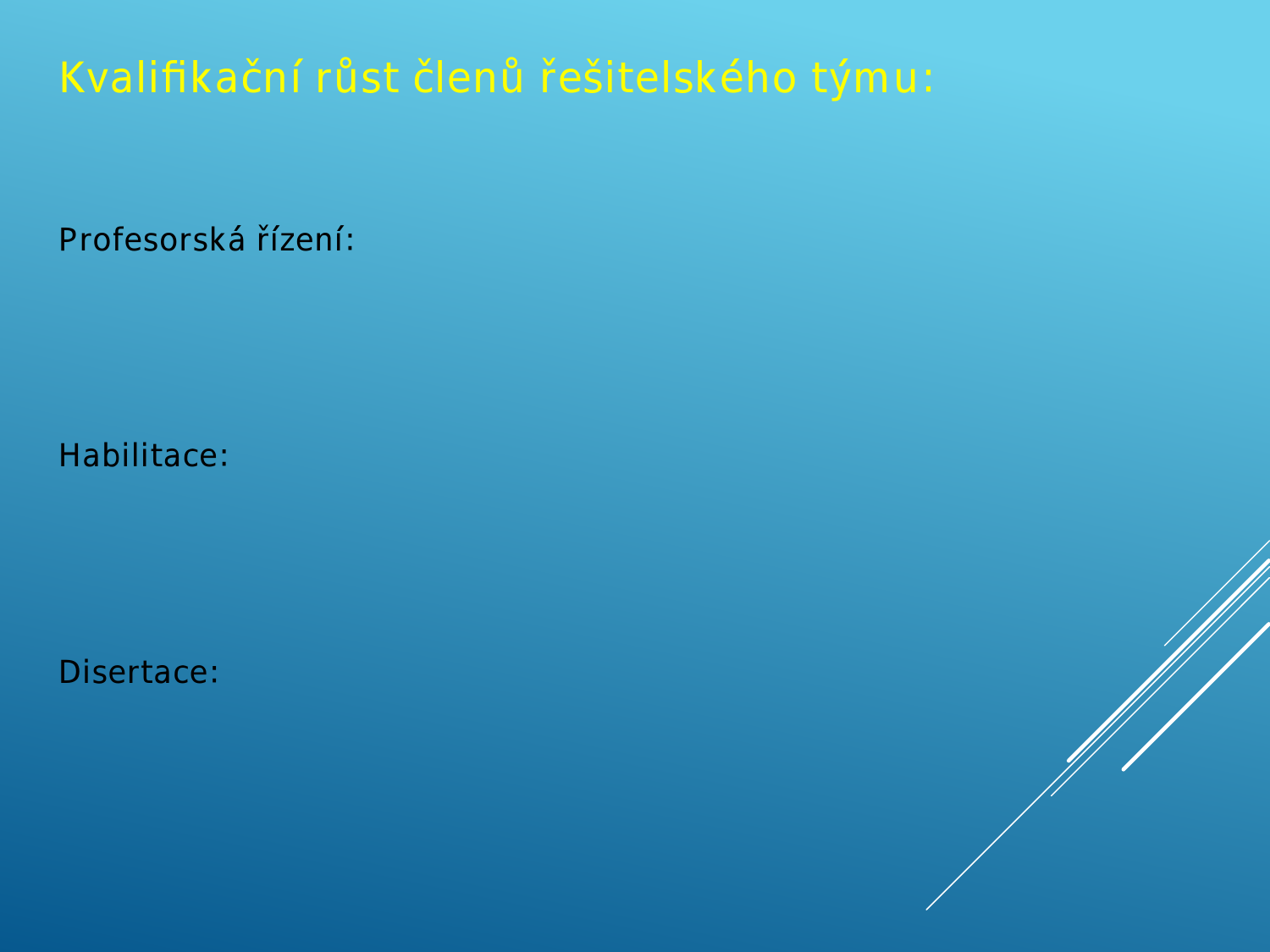

Kvalifikační růst členů řešitelského týmu:
Profesorská řízení:

Habilitace:

Disertace: